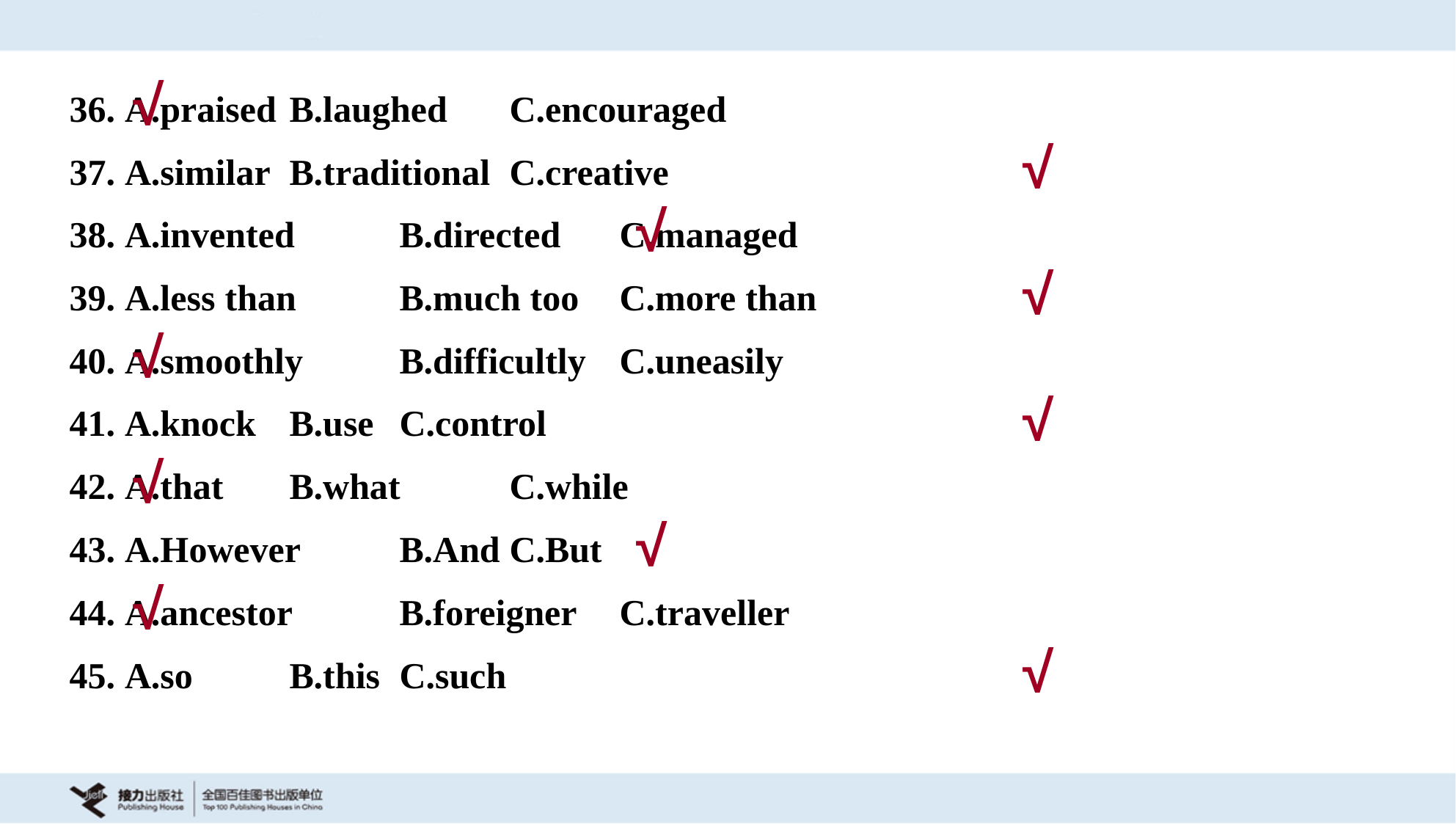

36. A.praised	B.laughed	C.encouraged
√
37. A.similar	B.traditional	C.creative
√
38. A.invented	B.directed	C.managed
√
39. A.less than	B.much too	C.more than
√
40. A.smoothly	B.difficultly	C.uneasily
√
41. A.knock	B.use	C.control
√
42. A.that	B.what	C.while
√
43. A.However	B.And	C.But
√
44. A.ancestor	B.foreigner	C.traveller
√
45. A.so	B.this	C.such
√